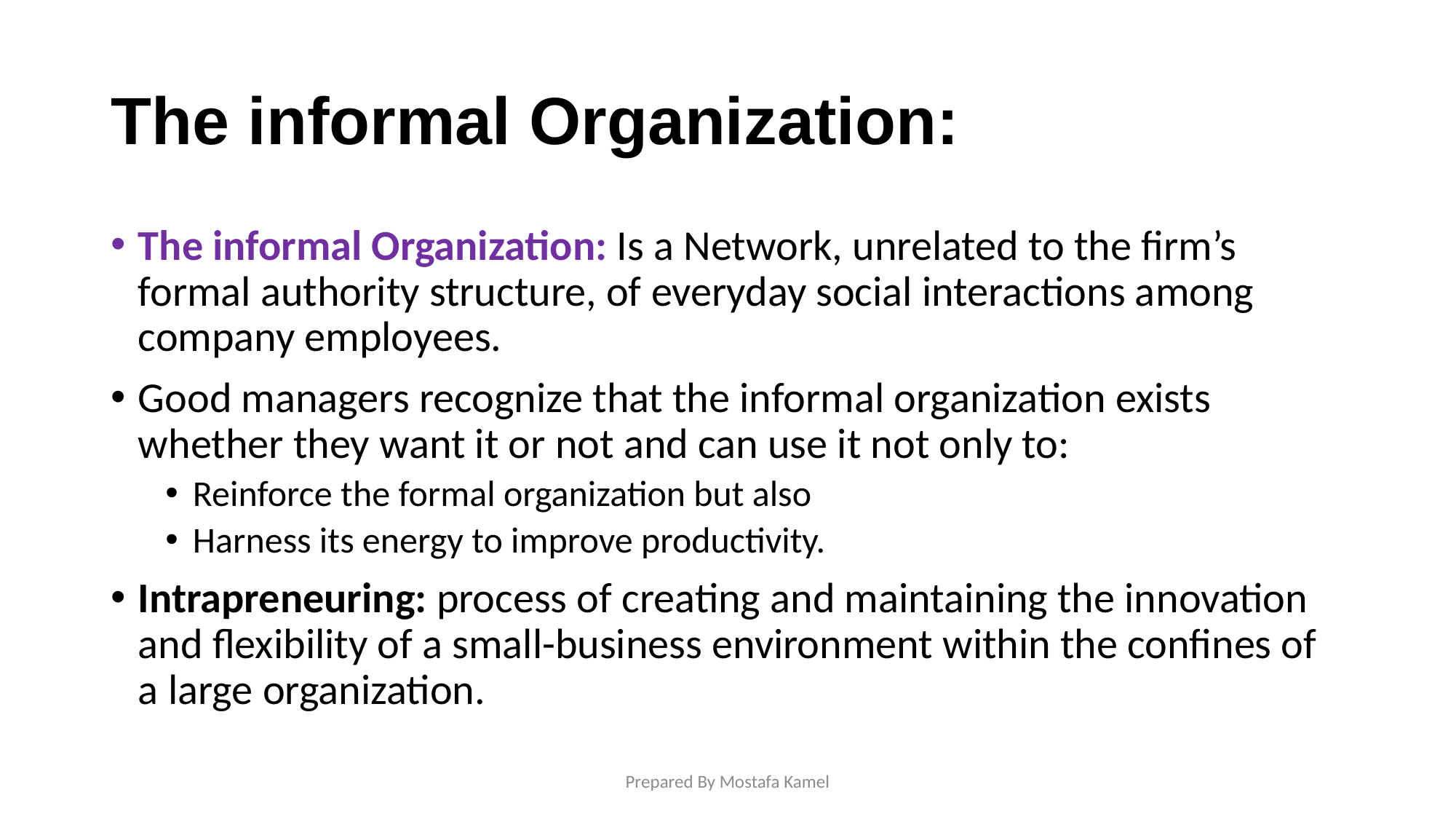

# The informal Organization:
The informal Organization: Is a Network, unrelated to the firm’s formal authority structure, of everyday social interactions among company employees.
Good managers recognize that the informal organization exists whether they want it or not and can use it not only to:
Reinforce the formal organization but also
Harness its energy to improve productivity.
Intrapreneuring: process of creating and maintaining the innovation and flexibility of a small-business environment within the confines of a large organization.

Prepared By Mostafa Kamel